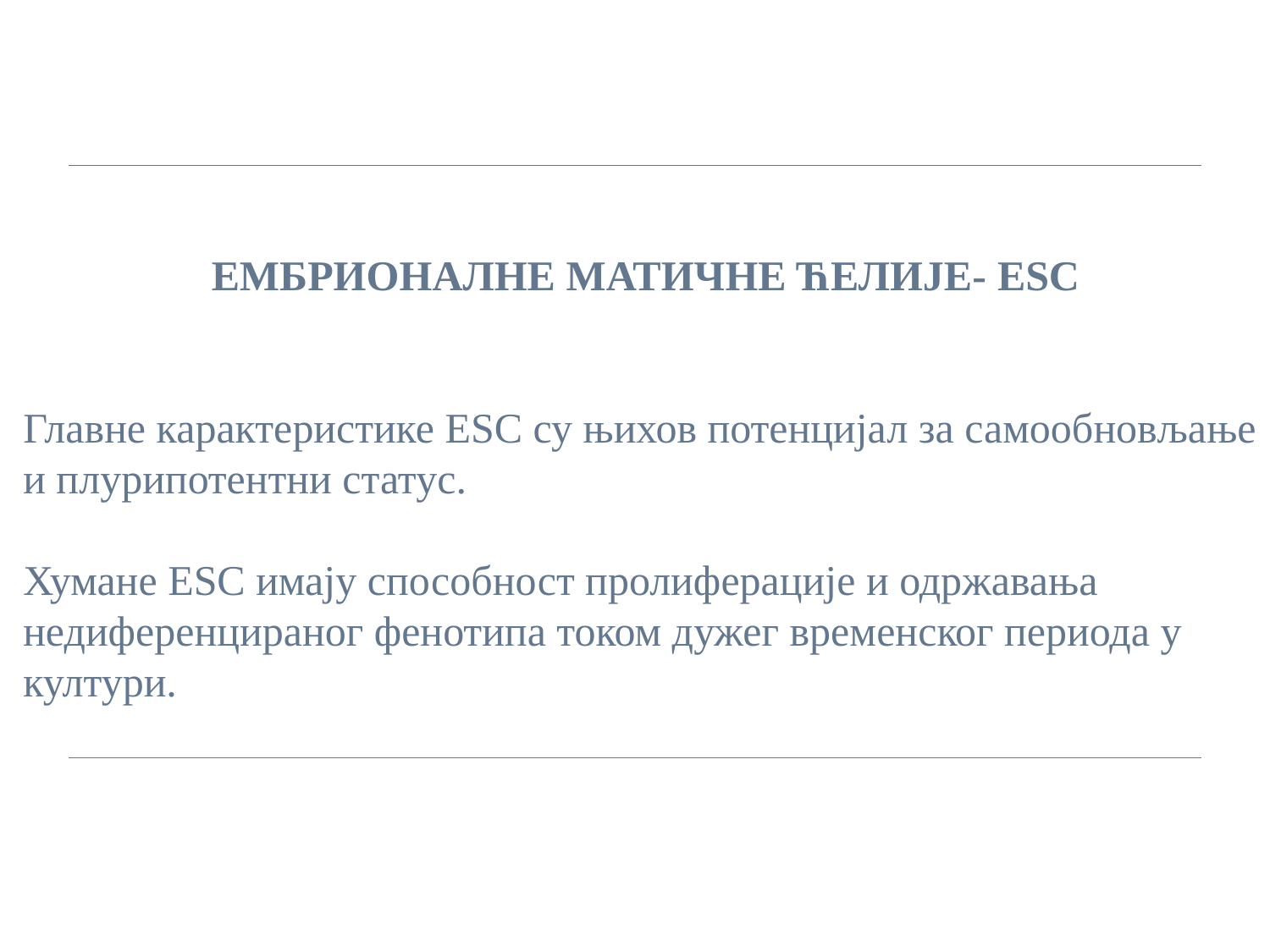

ЕМБРИОНАЛНЕ МАТИЧНЕ ЋЕЛИЈЕ- ESC

Главне карактеристике ESC су њихов потенцијал за самообновљање и плурипотентни статус.

Хумане ESC имају способност пролиферације и одржавања недиференцираног фенотипа током дужег временског периода у култури.